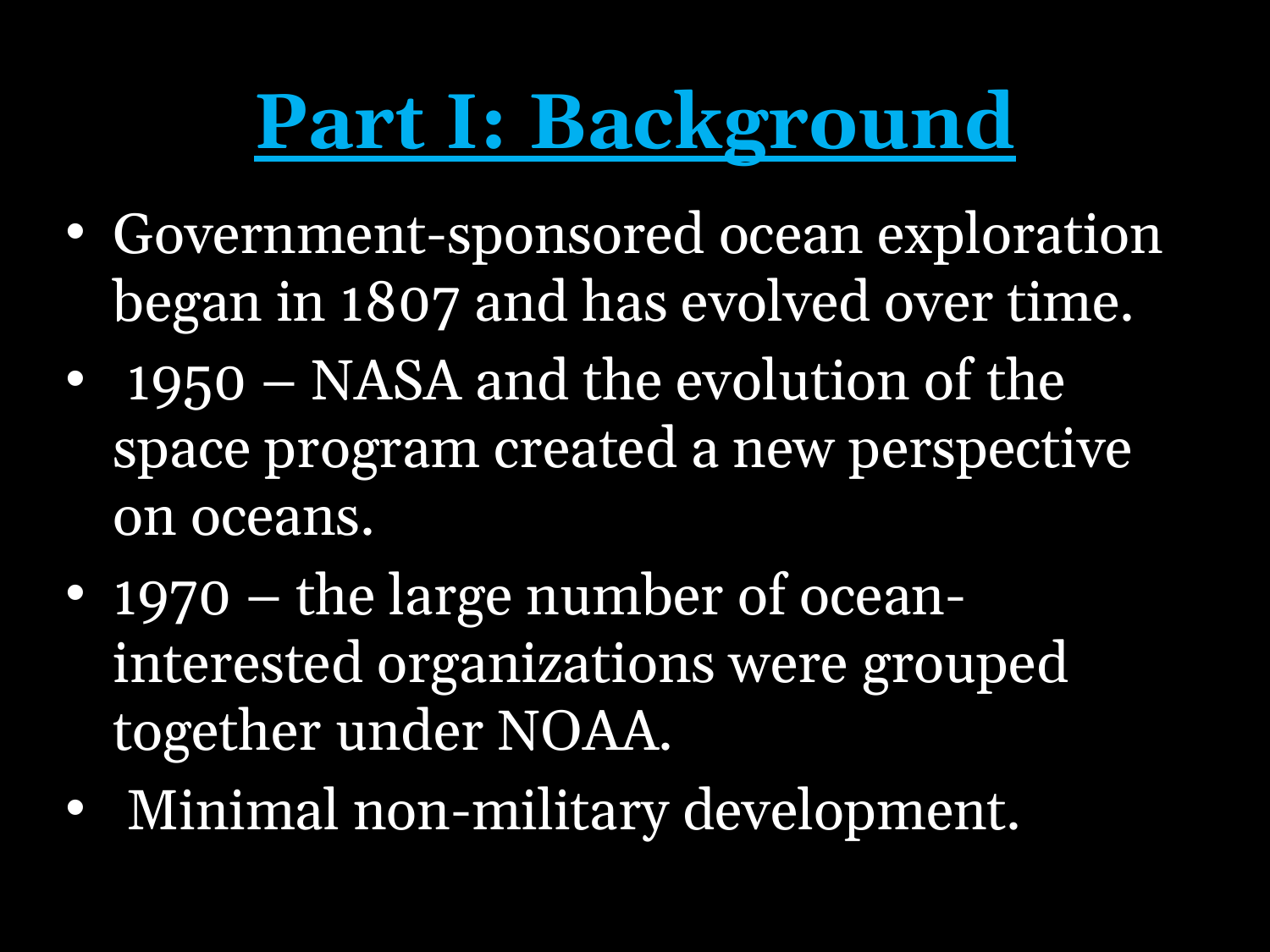

# Part I: Background
Government-sponsored ocean exploration began in 1807 and has evolved over time.
 1950 – NASA and the evolution of the space program created a new perspective on oceans.
1970 – the large number of ocean-interested organizations were grouped together under NOAA.
 Minimal non-military development.